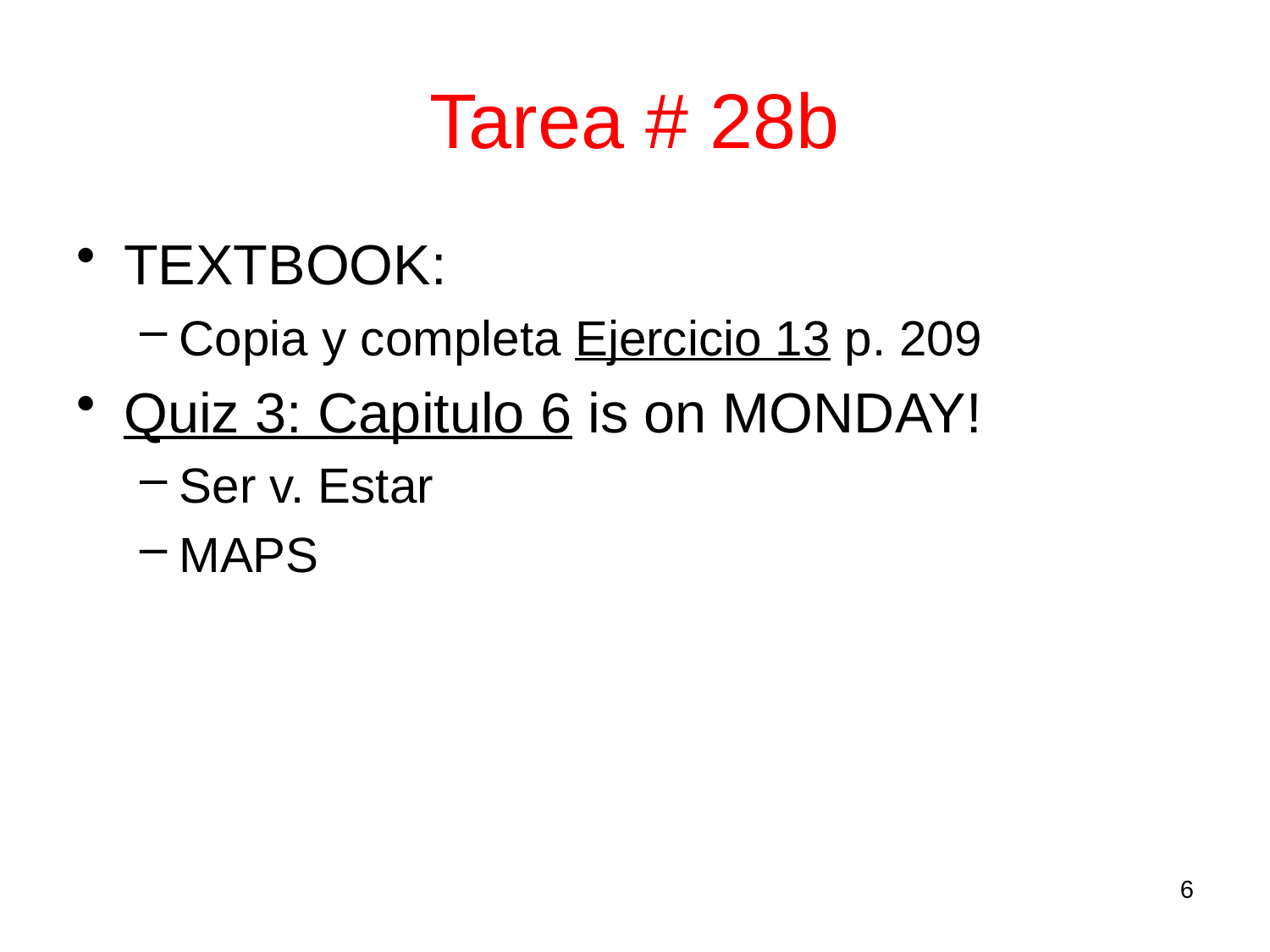

# Tarea # 28b
TEXTBOOK:
Copia y completa Ejercicio 13 p. 209
Quiz 3: Capitulo 6 is on MONDAY!
Ser v. Estar
MAPS
6